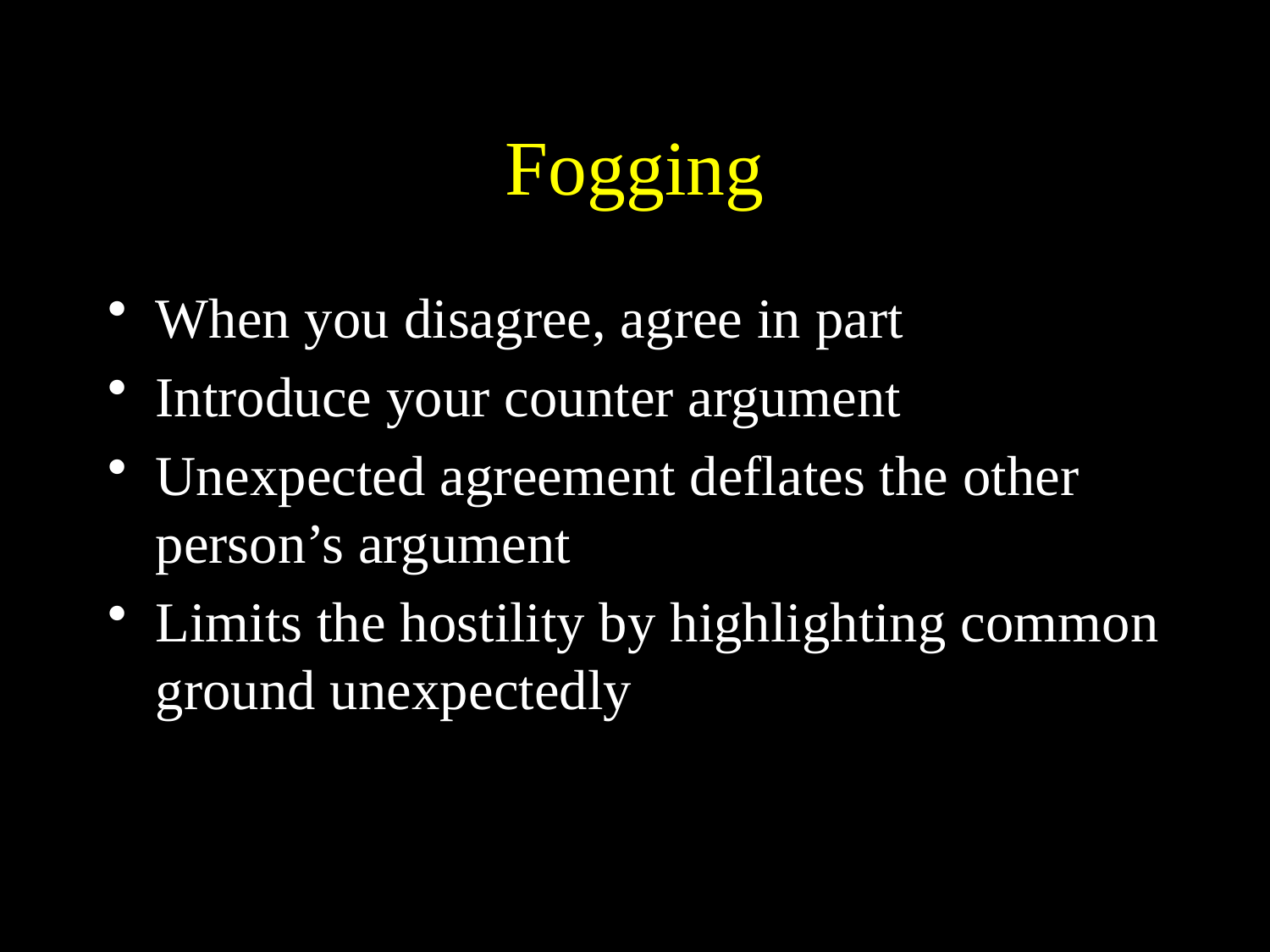

# Fogging
When you disagree, agree in part
Introduce your counter argument
Unexpected agreement deflates the other person’s argument
Limits the hostility by highlighting common ground unexpectedly